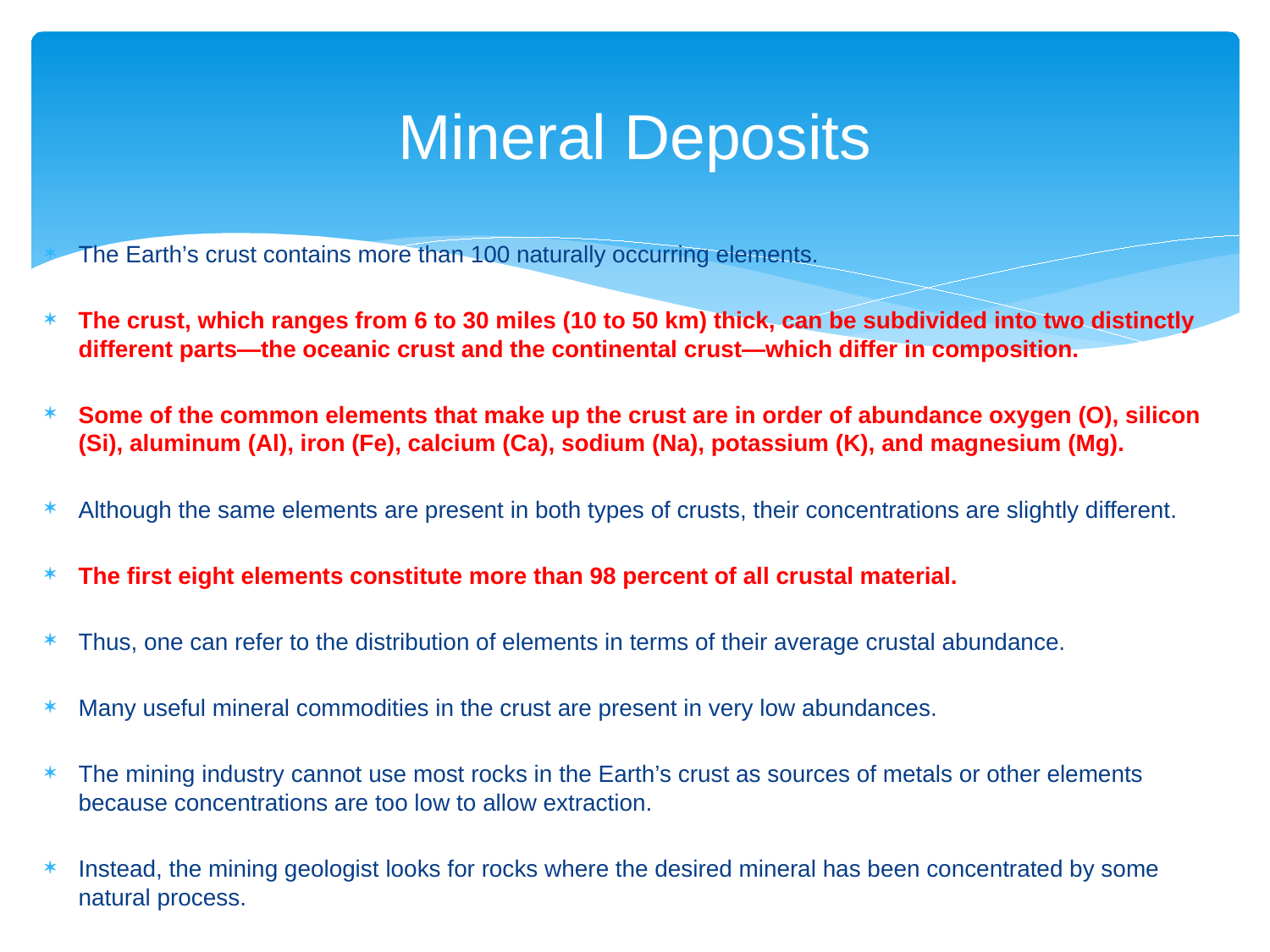

# Mineral Deposits
The Earth’s crust contains more than 100 naturally occurring elements.

The crust, which ranges from 6 to 30 miles (10 to 50 km) thick, can be subdivided into two distinctly different parts—the oceanic crust and the continental crust—which differ in composition.

Some of the common elements that make up the crust are in order of abundance oxygen (O), silicon (Si), aluminum (Al), iron (Fe), calcium (Ca), sodium (Na), potassium (K), and magnesium (Mg).

Although the same elements are present in both types of crusts, their concentrations are slightly different.

The first eight elements constitute more than 98 percent of all crustal material.

Thus, one can refer to the distribution of elements in terms of their average crustal abundance.

Many useful mineral commodities in the crust are present in very low abundances.

The mining industry cannot use most rocks in the Earth’s crust as sources of metals or other elements because concentrations are too low to allow extraction.

Instead, the mining geologist looks for rocks where the desired mineral has been concentrated by some natural process.